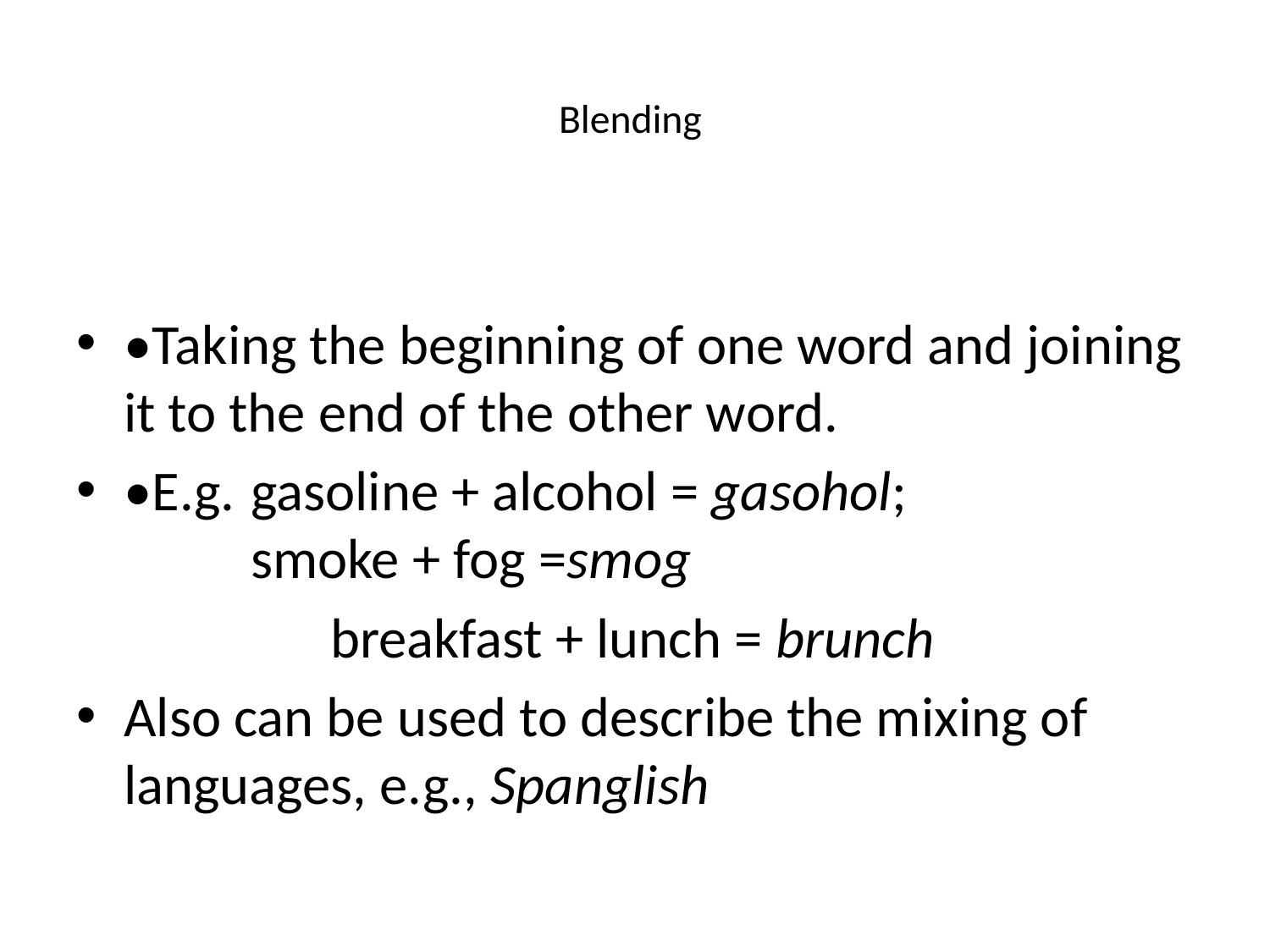

# Blending

•Taking the beginning of one word and joining it to the end of the other word.
•E.g. 	gasoline + alcohol = gasohol;	    		smoke + fog =smog
		breakfast + lunch = brunch
Also can be used to describe the mixing of languages, e.g., Spanglish